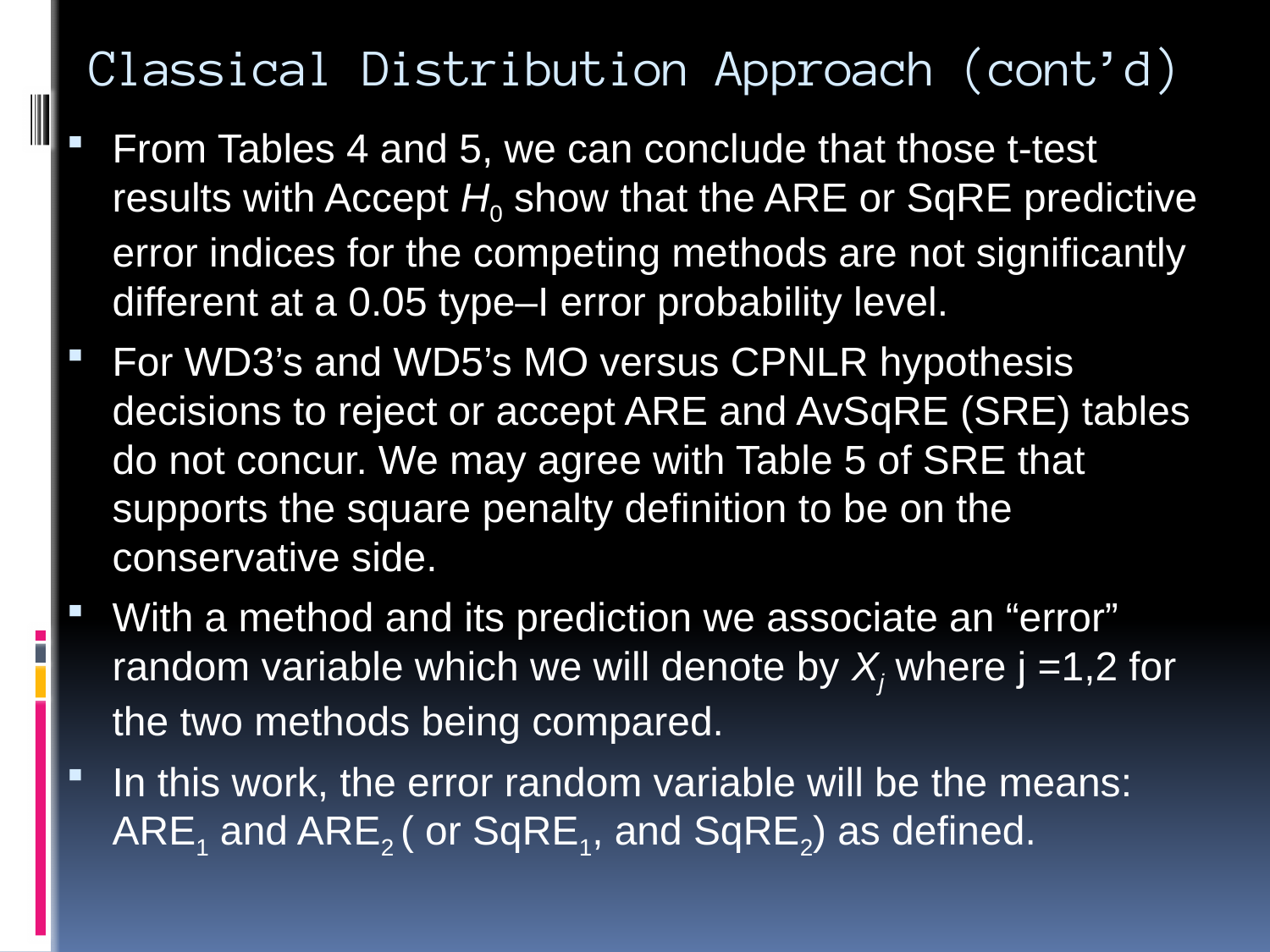

# Classical Distribution Approach (cont’d)
From Tables 4 and 5, we can conclude that those t-test results with Accept H0 show that the ARE or SqRE predictive error indices for the competing methods are not significantly different at a 0.05 type–I error probability level.
For WD3’s and WD5’s MO versus CPNLR hypothesis decisions to reject or accept ARE and AvSqRE (SRE) tables do not concur. We may agree with Table 5 of SRE that supports the square penalty definition to be on the conservative side.
With a method and its prediction we associate an “error” random variable which we will denote by Xj where j =1,2 for the two methods being compared.
In this work, the error random variable will be the means: ARE1 and ARE2 ( or SqRE1, and SqRE2) as defined.